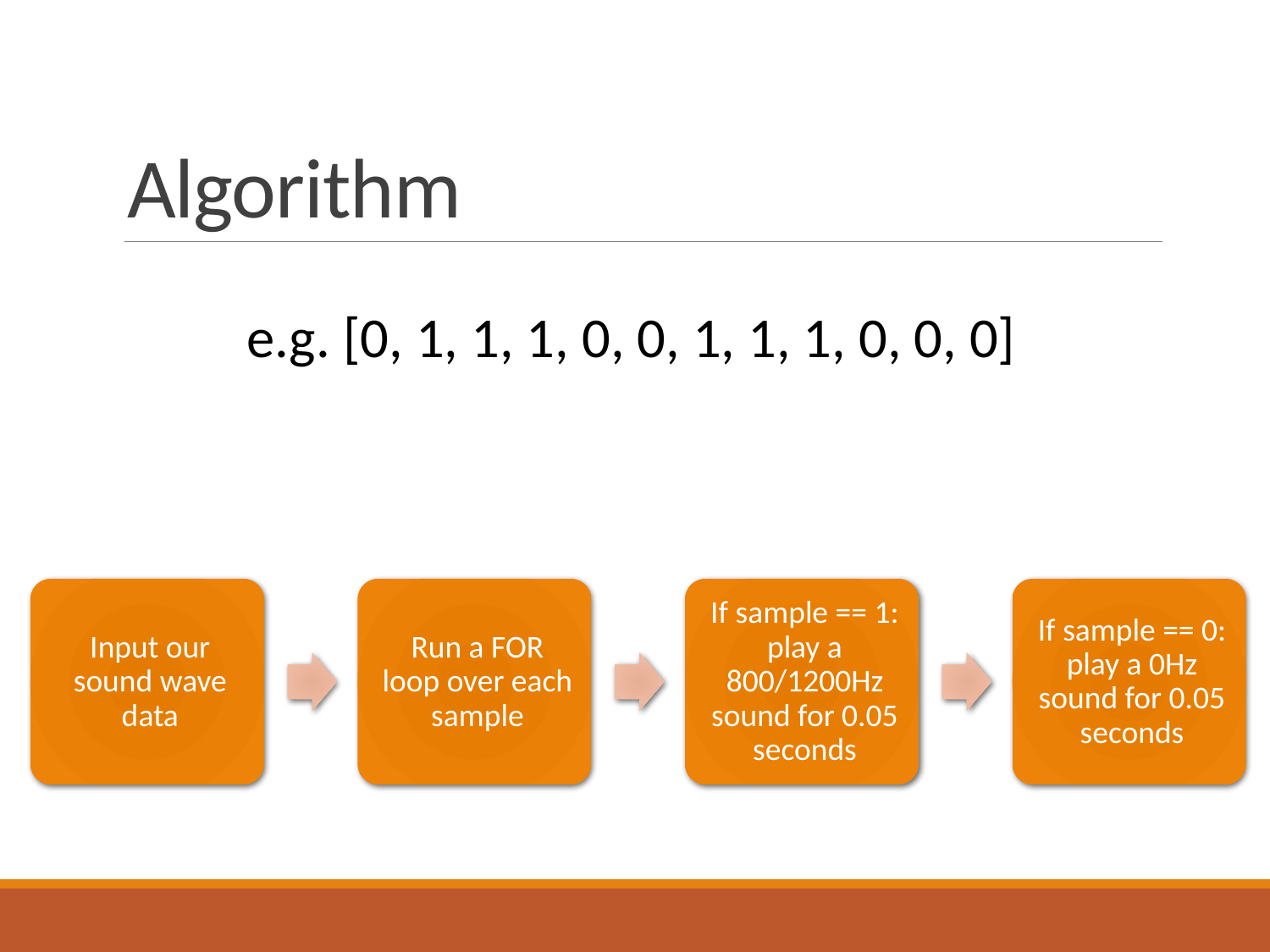

# Algorithm
e.g. [0, 1, 1, 1, 0, 0, 1, 1, 1, 0, 0, 0]
Input our sound wave data

Run a FOR loop over each sample

If sample == 1: play a 800/1200Hz sound for 0.05 seconds

If sample == 0: play a 0Hz sound for 0.05 seconds